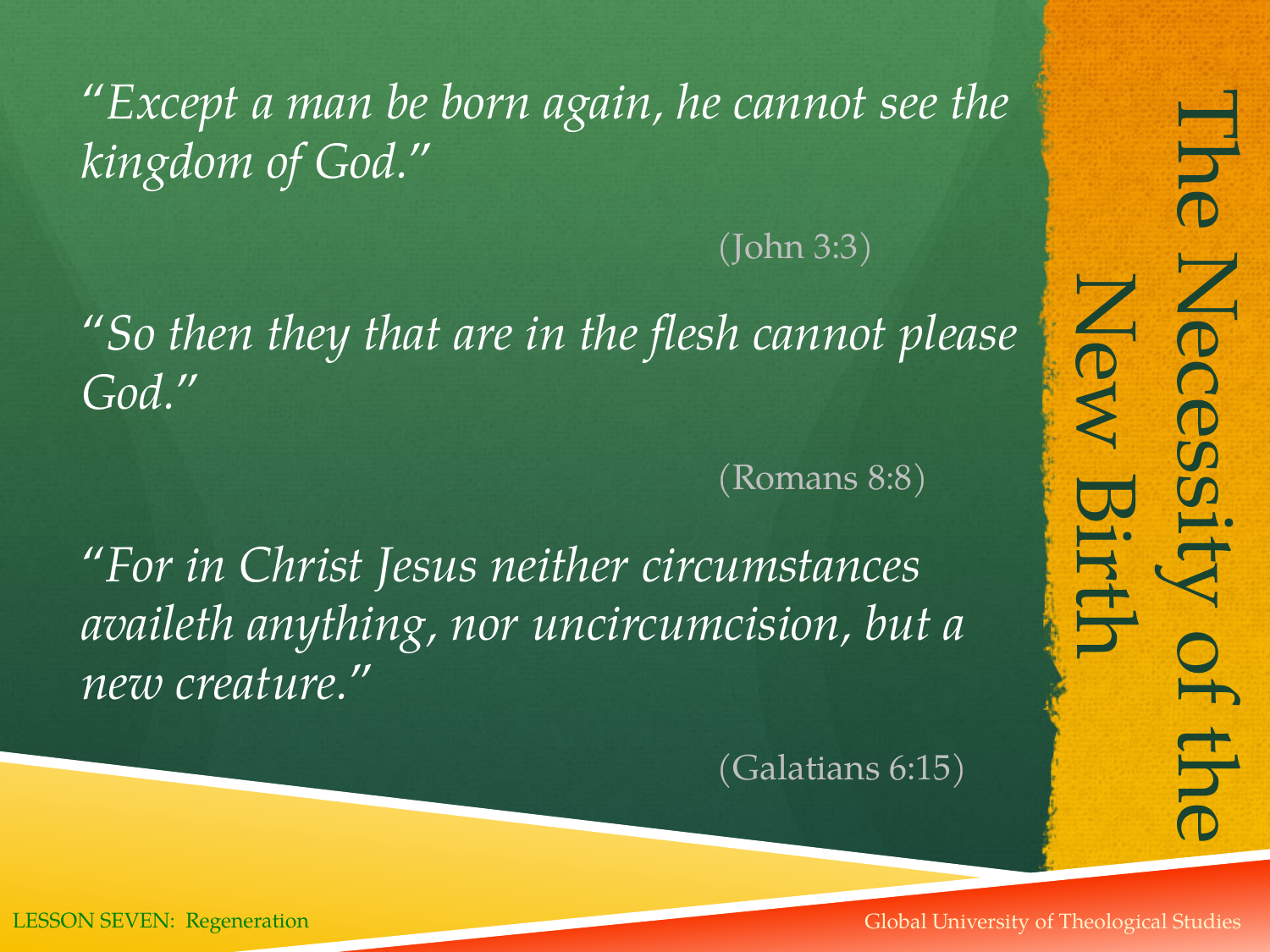

“Except a man be born again, he cannot see the kingdom of God.”
					(John 3:3)
“So then they that are in the flesh cannot please God.”
					(Romans 8:8)
“For in Christ Jesus neither circumstances availeth anything, nor uncircumcision, but a new creature.”
					(Galatians 6:15)

# The Necessity of the New Birth
Global University of Theological Studies
LESSON SEVEN:  Regeneration